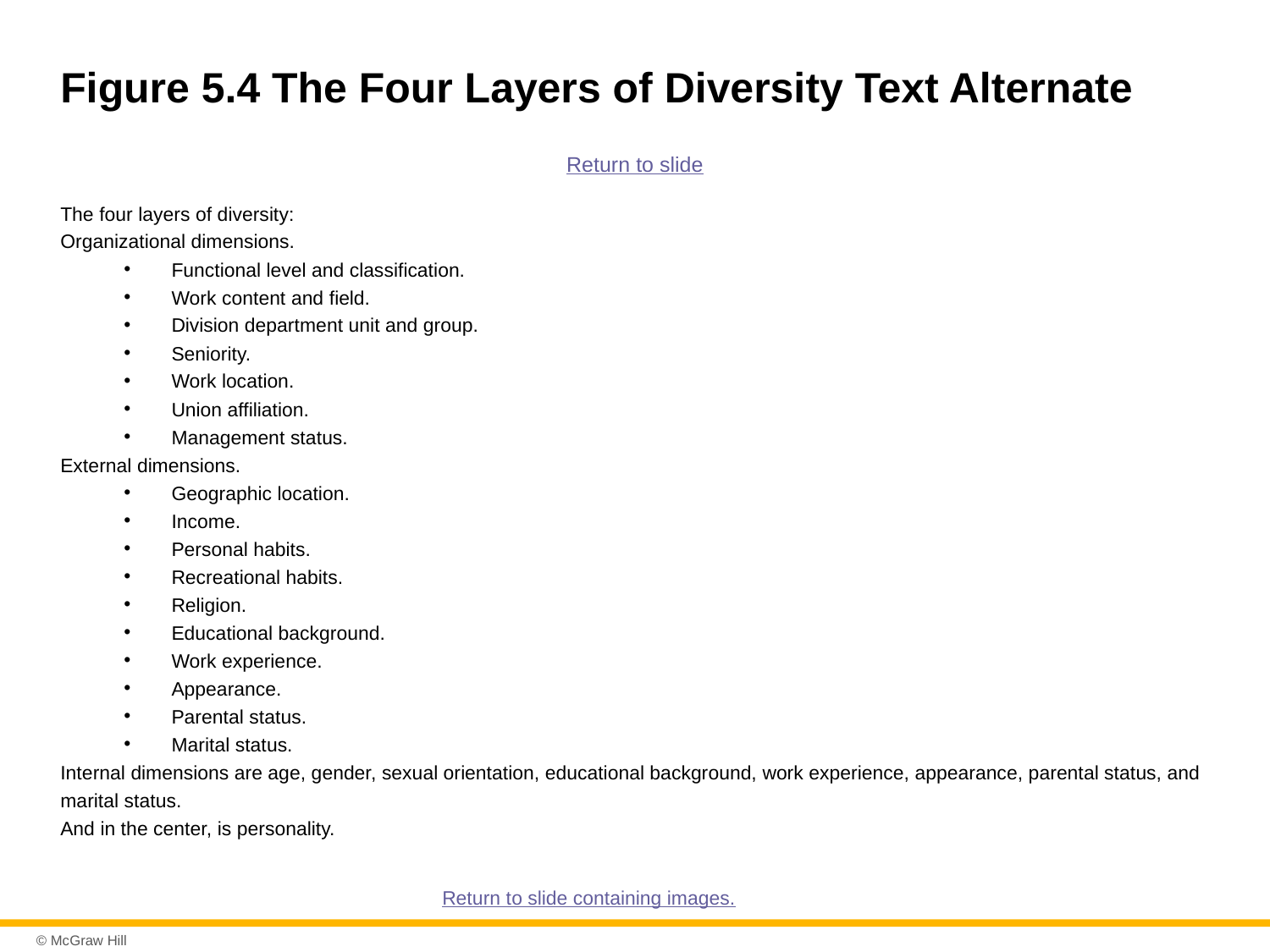

# Figure 5.4 The Four Layers of Diversity Text Alternate
Return to slide
The four layers of diversity:
Organizational dimensions.
Functional level and classification.
Work content and field.
Division department unit and group.
Seniority.
Work location.
Union affiliation.
Management status.
External dimensions.
Geographic location.
Income.
Personal habits.
Recreational habits.
Religion.
Educational background.
Work experience.
Appearance.
Parental status.
Marital status.
Internal dimensions are age, gender, sexual orientation, educational background, work experience, appearance, parental status, and marital status.
And in the center, is personality.

Return to slide containing images.